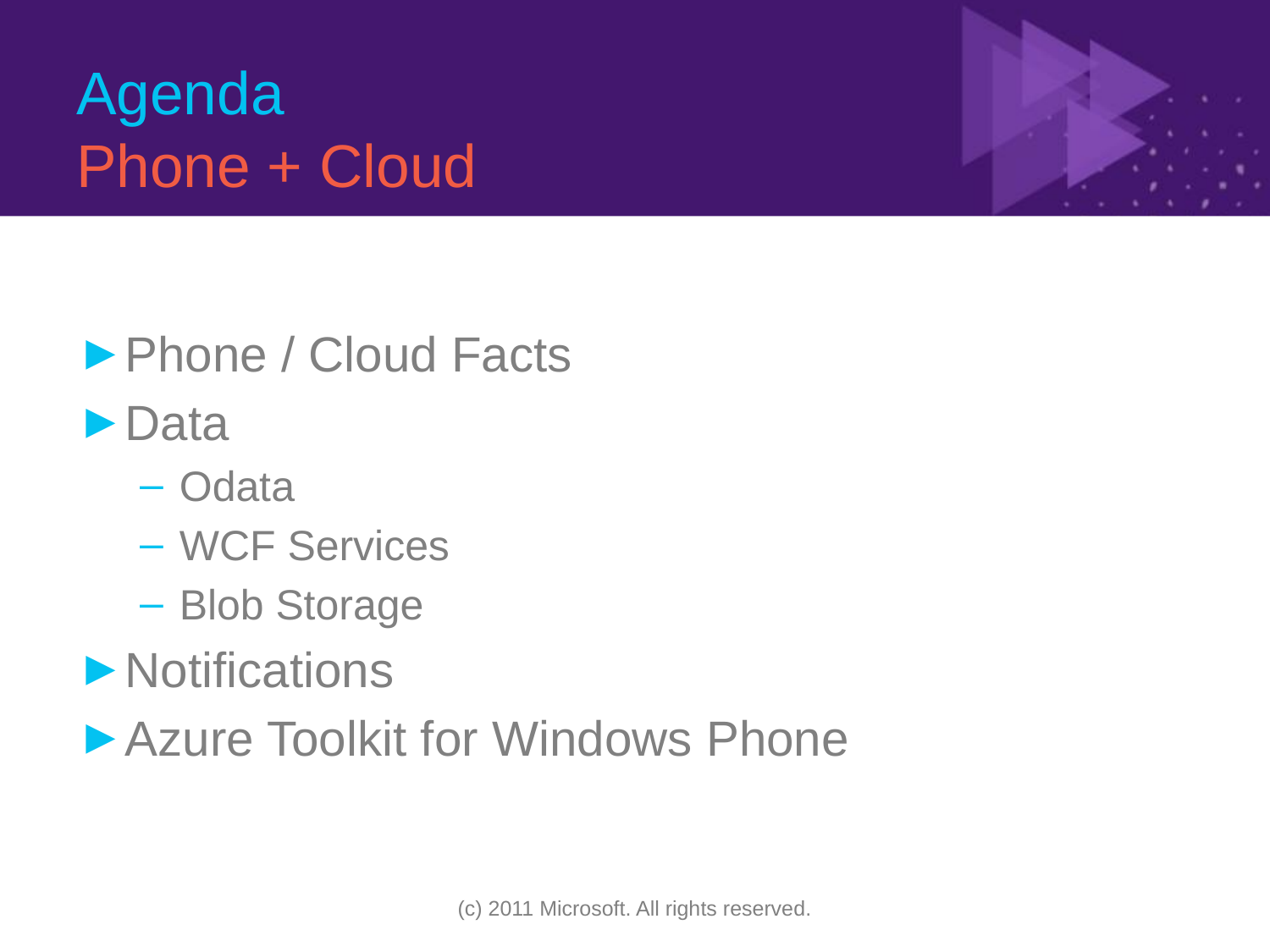

# Agenda Phone + Cloud
Phone / Cloud Facts
Data
Odata
WCF Services
Blob Storage
Notifications
Azure Toolkit for Windows Phone
(c) 2011 Microsoft. All rights reserved.